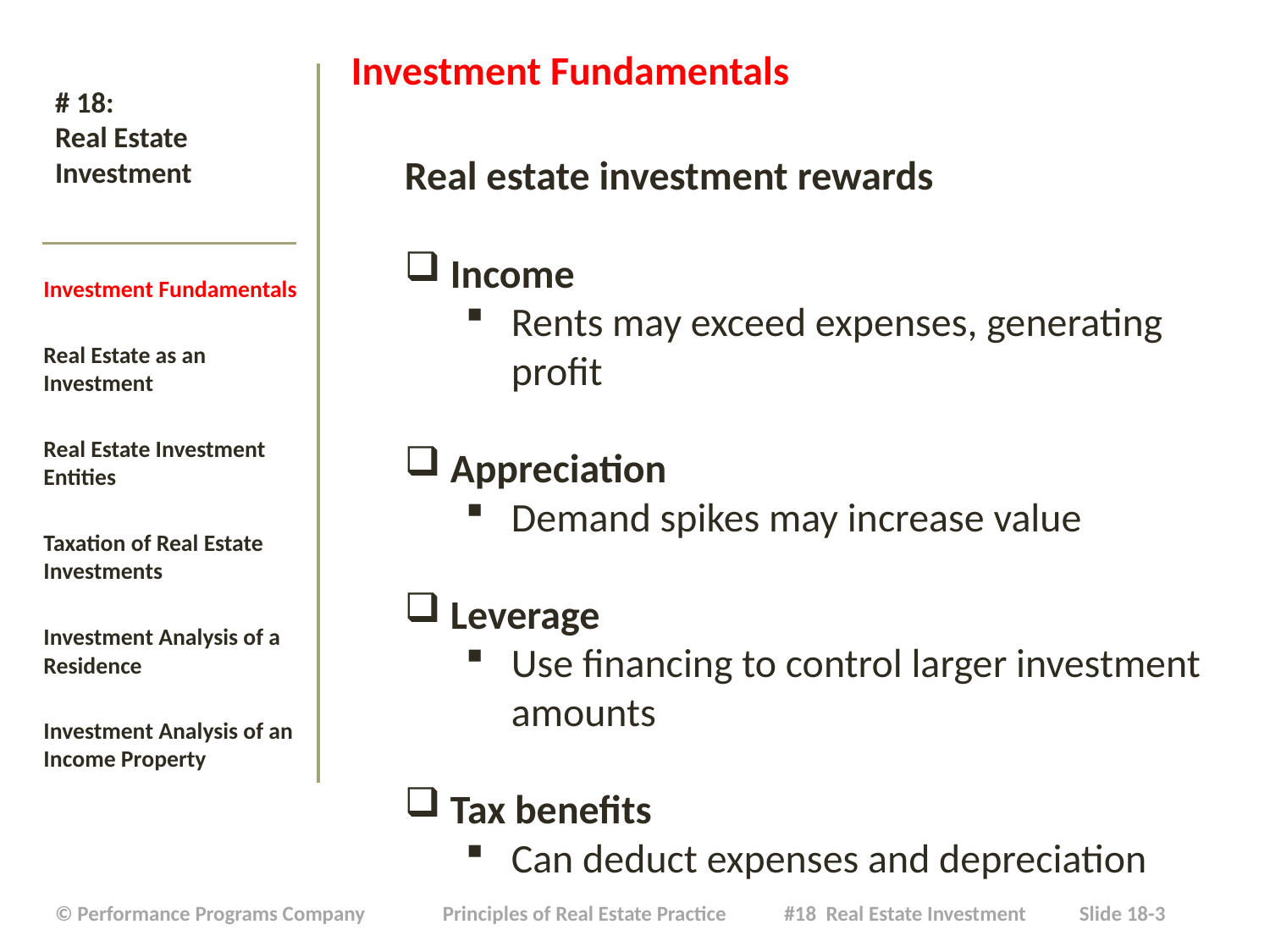

Investment Fundamentals

Real estate investment rewards

Income
Rents may exceed expenses, generating profit
Appreciation
Demand spikes may increase value
Leverage
Use financing to control larger investment  amounts
Tax benefits
Can deduct expenses and depreciation
# # 18: Real Estate Investment

Investment Fundamentals

Real Estate as an Investment

Real Estate Investment Entities

Taxation of Real Estate Investments

Investment Analysis of a Residence

Investment Analysis of an Income Property

| © Performance Programs Company Principles of Real Estate Practice #18 Real Estate Investment Slide 18-3 |
| --- |